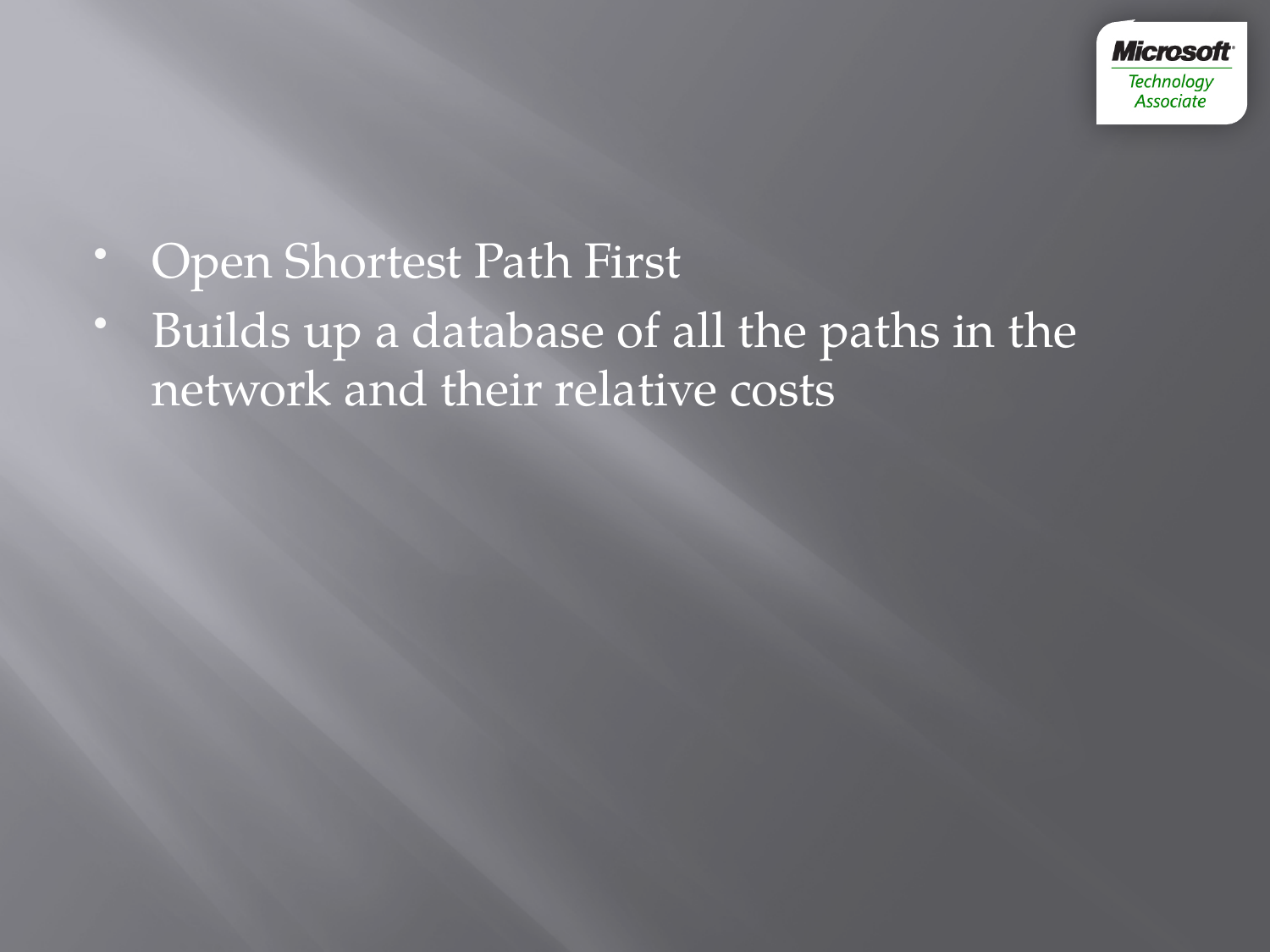

#
Open Shortest Path First
Builds up a database of all the paths in the network and their relative costs